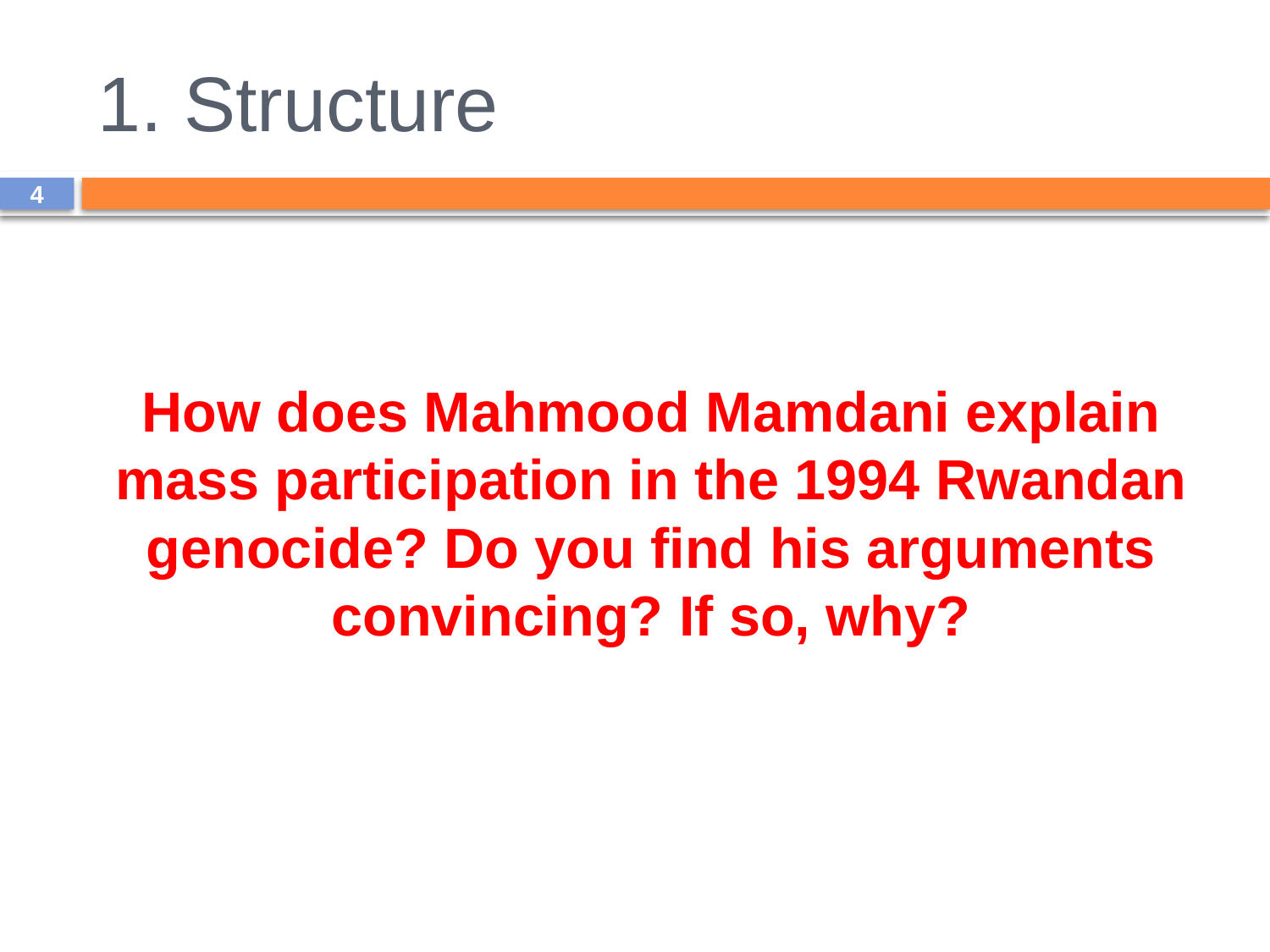

# 1. Structure
4

How does Mahmood Mamdani explain mass participation in the 1994 Rwandan genocide? Do you find his arguments convincing? If so, why?